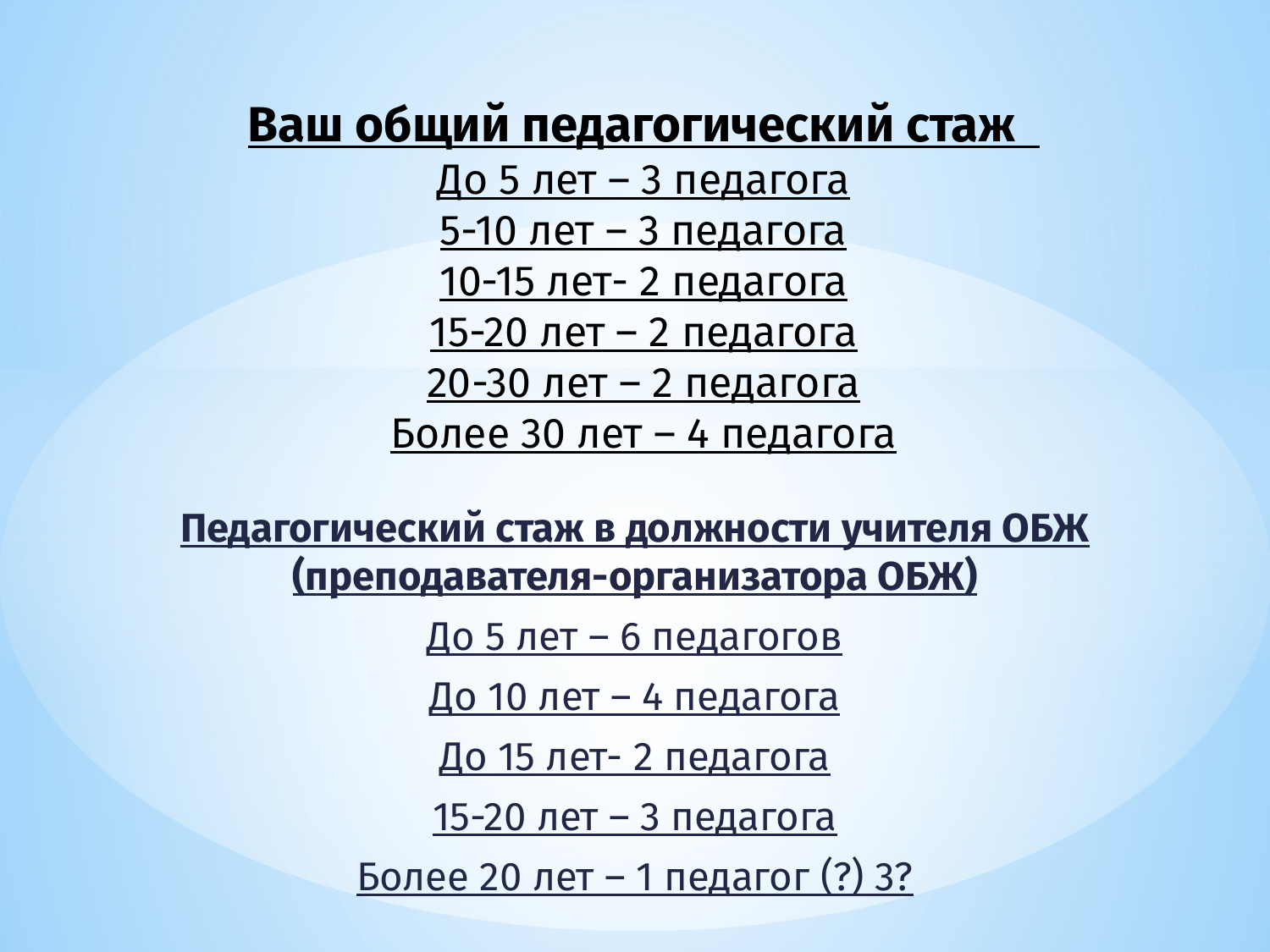

Ваш общий педагогический стаж
До 5 лет – 3 педагога
5-10 лет – 3 педагога
10-15 лет- 2 педагога
15-20 лет – 2 педагога
20-30 лет – 2 педагога
Более 30 лет – 4 педагога
#
Педагогический стаж в должности учителя ОБЖ (преподавателя-организатора ОБЖ)
До 5 лет – 6 педагогов
До 10 лет – 4 педагога
До 15 лет- 2 педагога
15-20 лет – 3 педагога
Более 20 лет – 1 педагог (?) 3?